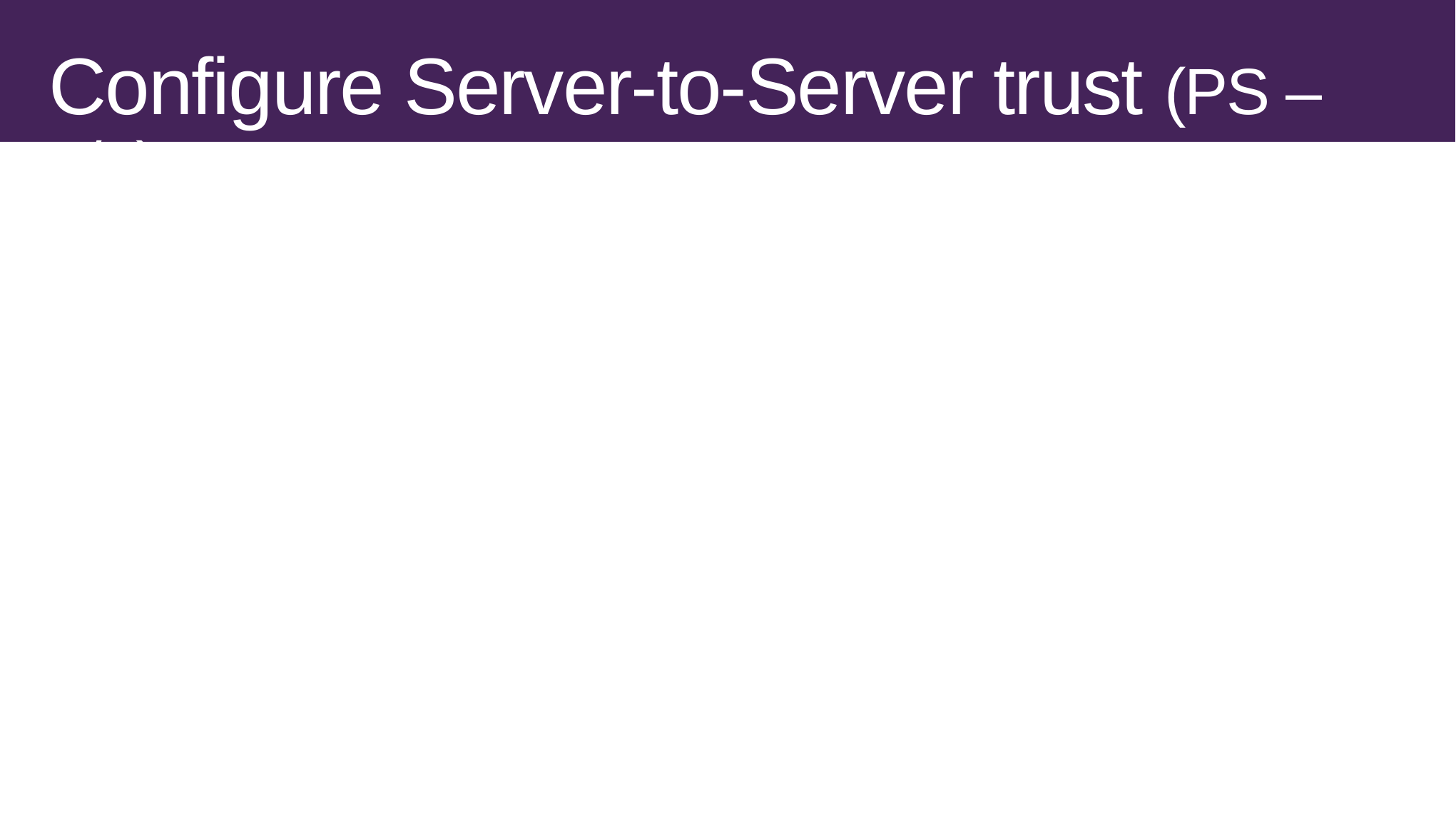

# Configure Server-to-Server trust (PS – 1/3)

# Load PowerShell Modules Add-PSSnapin Microsoft.SharePoint.PowerShell Import-Module Microsoft.PowerShell.Utility Import-Module MSOnline –force Import-Module MSOnlineExtended –force Import-Module Microsoft.Online.SharePoint.PowerShell -force

# Configure Remoting in PowerShell
enable-psremoting
new-pssession

# Log on to SharePoint Online tenant (use credentials of a tenant Global Administrator)
$cred = Get-Credential
Connect-MsolService -Credential $cred

# Setup variables
$spcn = "*.<public_root_domain_name>.com"  # Public root domain
$spsite = Get-Spsite <principal_web_application_URL>  # The primary web application URL
$site = Get-Spsite $spsite
$spoappid = "00000003-0000-0ff1-ce00-000000000000"  # The SharePoint Online application principal ID
$spocontextID = (Get-MsolCompanyInformation).ObjectID  # The context ID (ObjectID) of your SharePoint Online tenant

# The URL that is used by your Azure Active Directory proxy to connect to your Azure Active Directory tenancy
$metadataEndpoint = "https://accounts.accesscontrol.windows.net/" + $spocontextID + "/metadata/json/1"